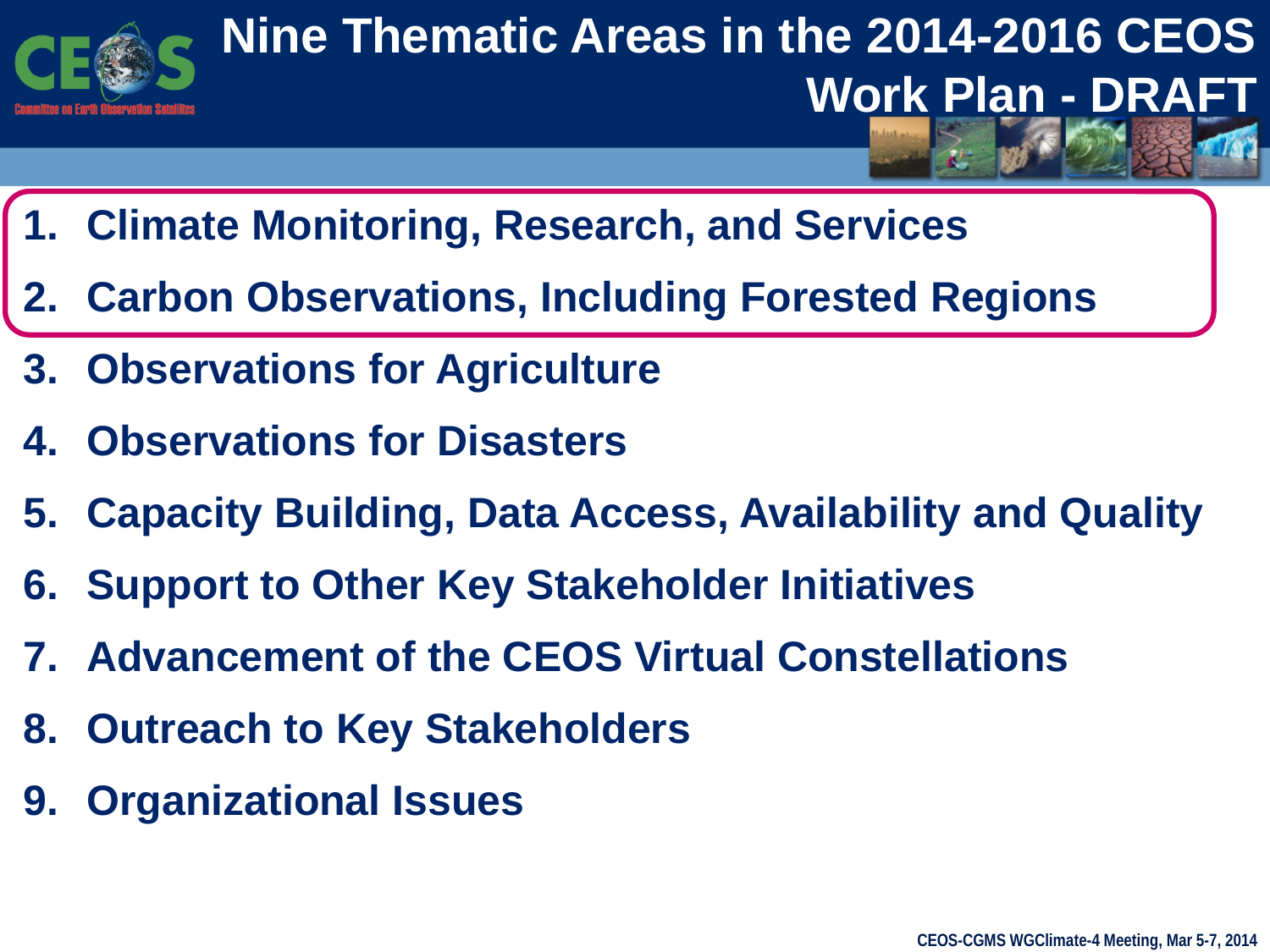

# Nine Thematic Areas in the 2014-2016 CEOS Work Plan - DRAFT
Climate Monitoring, Research, and Services
Carbon Observations, Including Forested Regions
Observations for Agriculture
Observations for Disasters
Capacity Building, Data Access, Availability and Quality
Support to Other Key Stakeholder Initiatives
Advancement of the CEOS Virtual Constellations
Outreach to Key Stakeholders
Organizational Issues

CEOS-CGMS WGClimate-4 Meeting, Mar 5-7, 2014